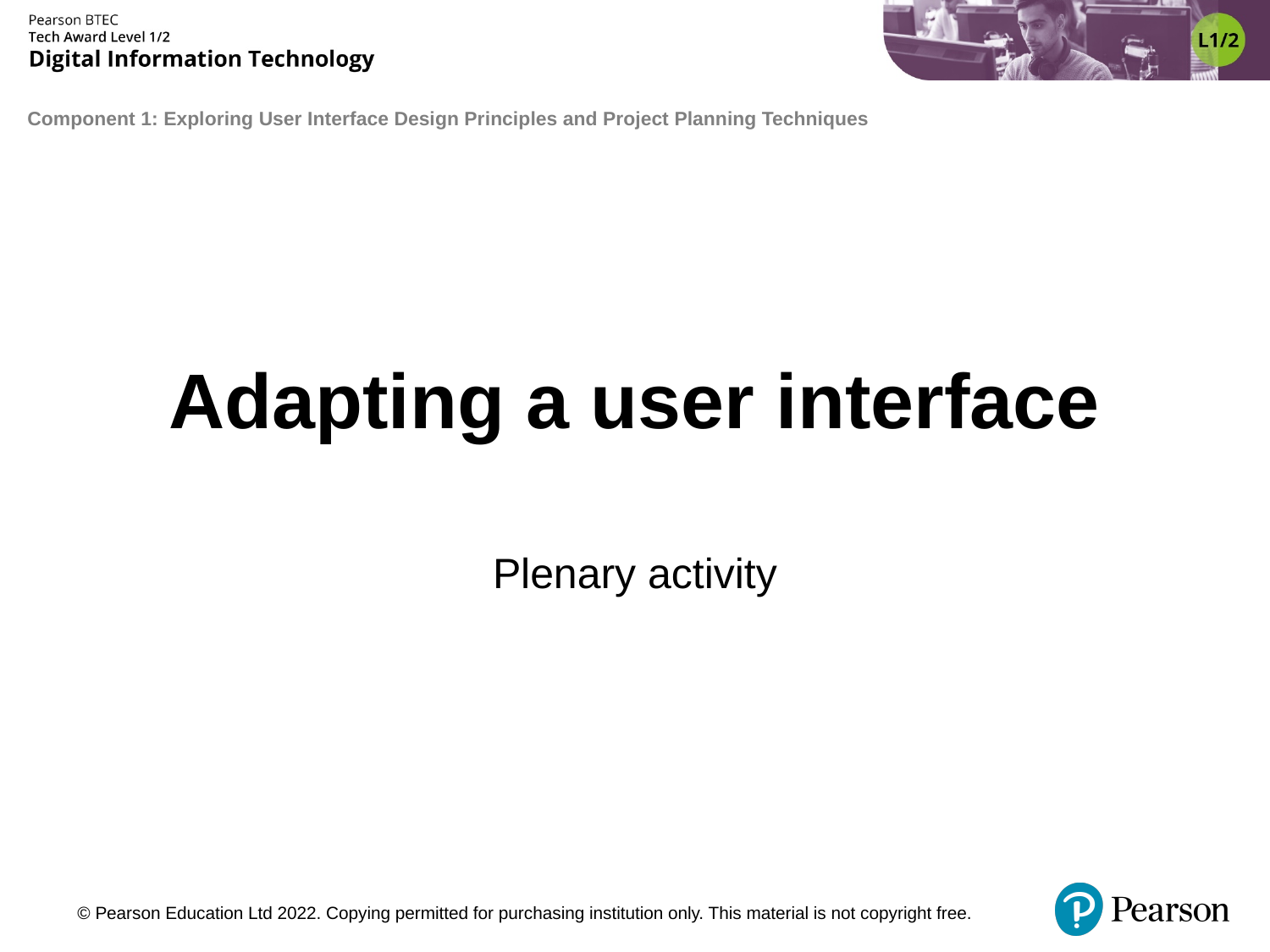

# Adapting a user interface
Plenary activity